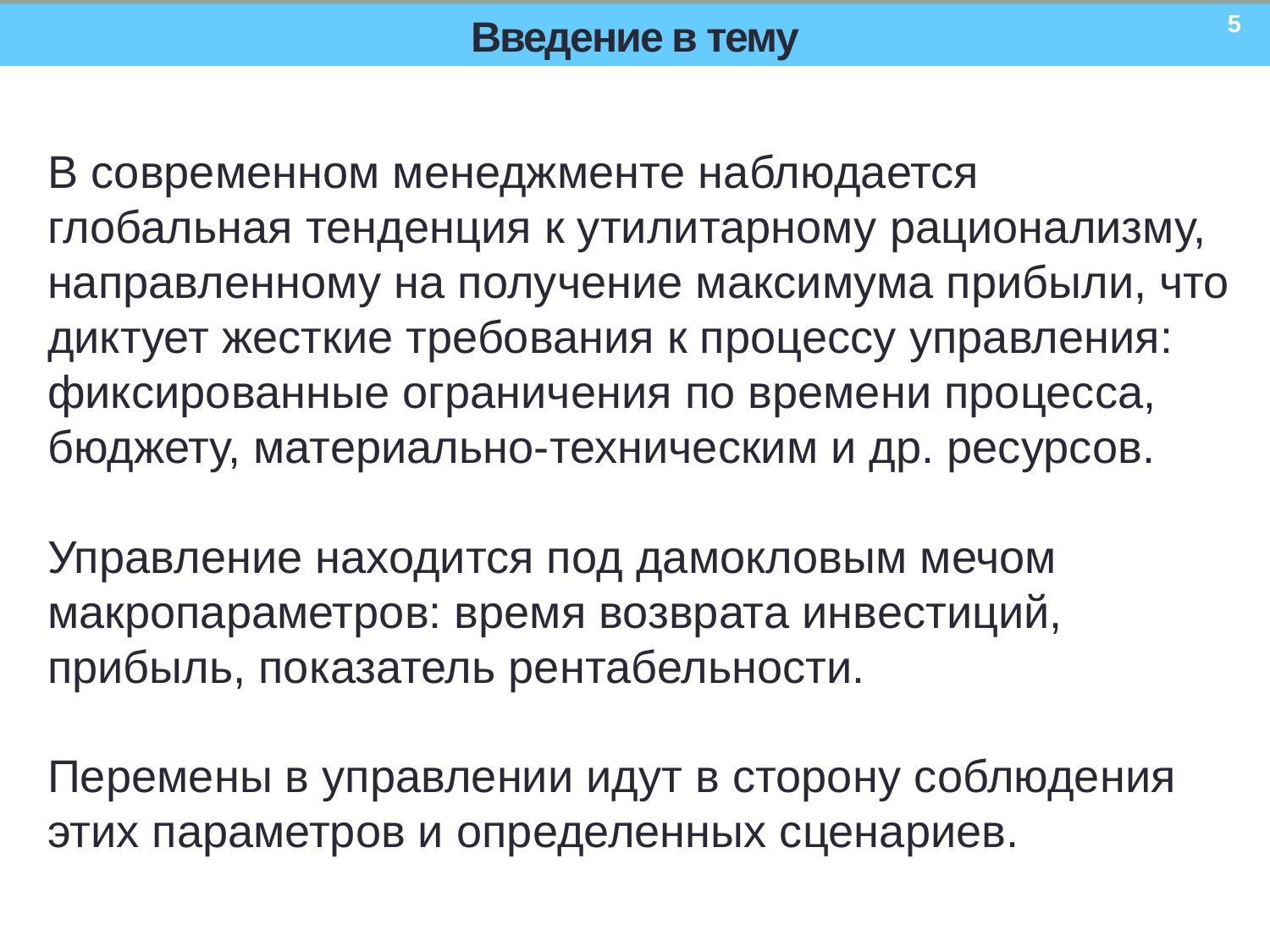

5
# Введение в тему
В современном менеджменте наблюдается глобальная тенденция к утилитарному рационализму, направленному на получение максимума прибыли, что диктует жесткие требования к процессу управления: фиксированные ограничения по времени процесса, бюджету, материально-техническим и др. ресурсов.

Управление находится под дамокловым мечом макропараметров: время возврата инвестиций, прибыль, показатель рентабельности.

Перемены в управлении идут в сторону соблюдения этих параметров и определенных сценариев.